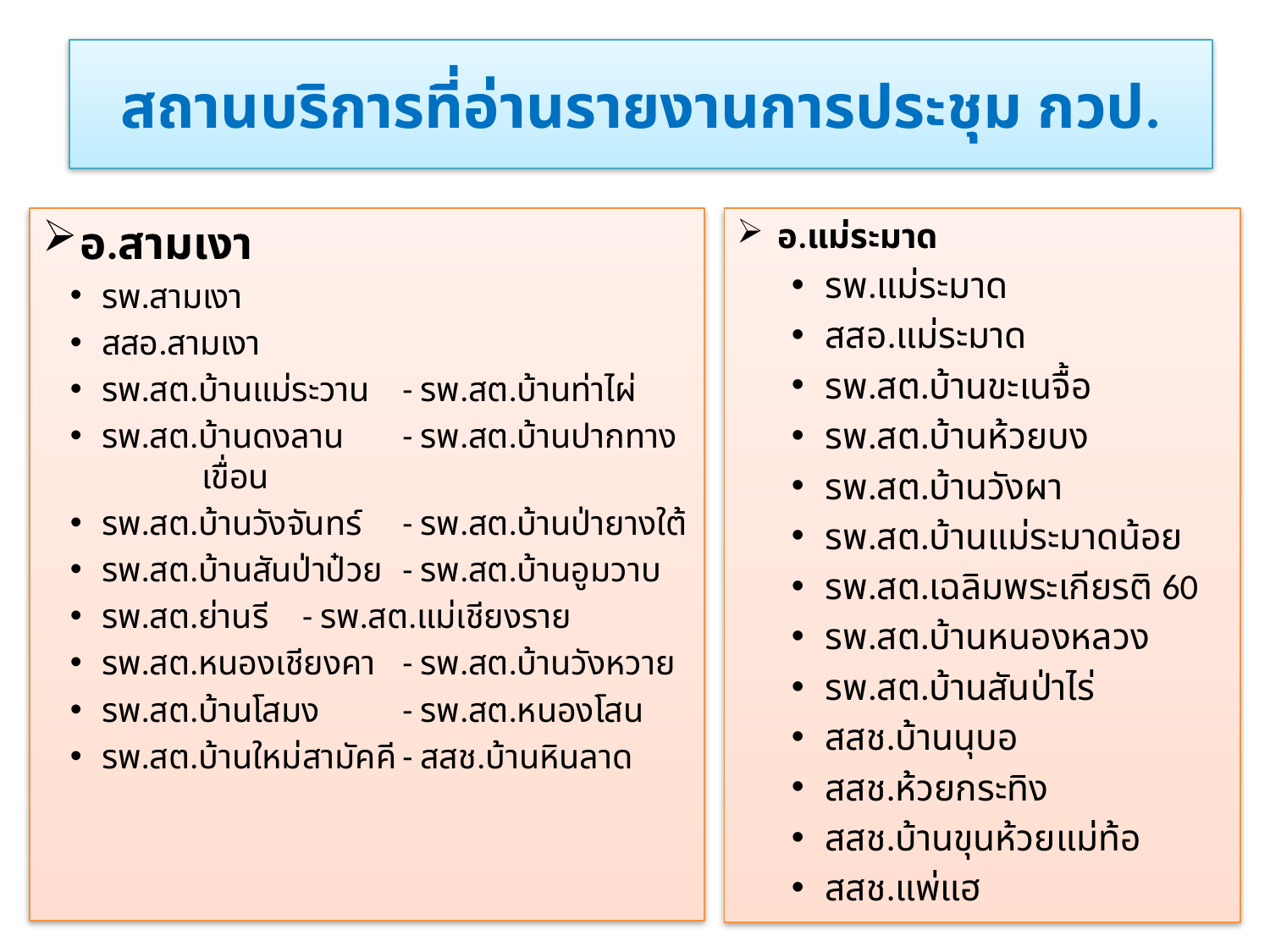

# สถานบริการที่อ่านรายงานการประชุม กวป.
อ.สามเงา
รพ.สามเงา
สสอ.สามเงา
รพ.สต.บ้านแม่ระวาน	- รพ.สต.บ้านท่าไผ่
รพ.สต.บ้านดงลาน	- รพ.สต.บ้านปากทาง				เขื่อน
รพ.สต.บ้านวังจันทร์	- รพ.สต.บ้านป่ายางใต้
รพ.สต.บ้านสันป่าป๋วย	- รพ.สต.บ้านอูมวาบ
รพ.สต.ย่านรี		- รพ.สต.แม่เชียงราย
รพ.สต.หนองเชียงคา	- รพ.สต.บ้านวังหวาย
รพ.สต.บ้านโสมง	- รพ.สต.หนองโสน
รพ.สต.บ้านใหม่สามัคคี	- สสช.บ้านหินลาด
อ.แม่ระมาด
รพ.แม่ระมาด
สสอ.แม่ระมาด
รพ.สต.บ้านขะเนจื้อ
รพ.สต.บ้านห้วยบง
รพ.สต.บ้านวังผา
รพ.สต.บ้านแม่ระมาดน้อย
รพ.สต.เฉลิมพระเกียรติ 60
รพ.สต.บ้านหนองหลวง
รพ.สต.บ้านสันป่าไร่
สสช.บ้านนุบอ
สสช.ห้วยกระทิง
สสช.บ้านขุนห้วยแม่ท้อ
สสช.แพ่แฮ